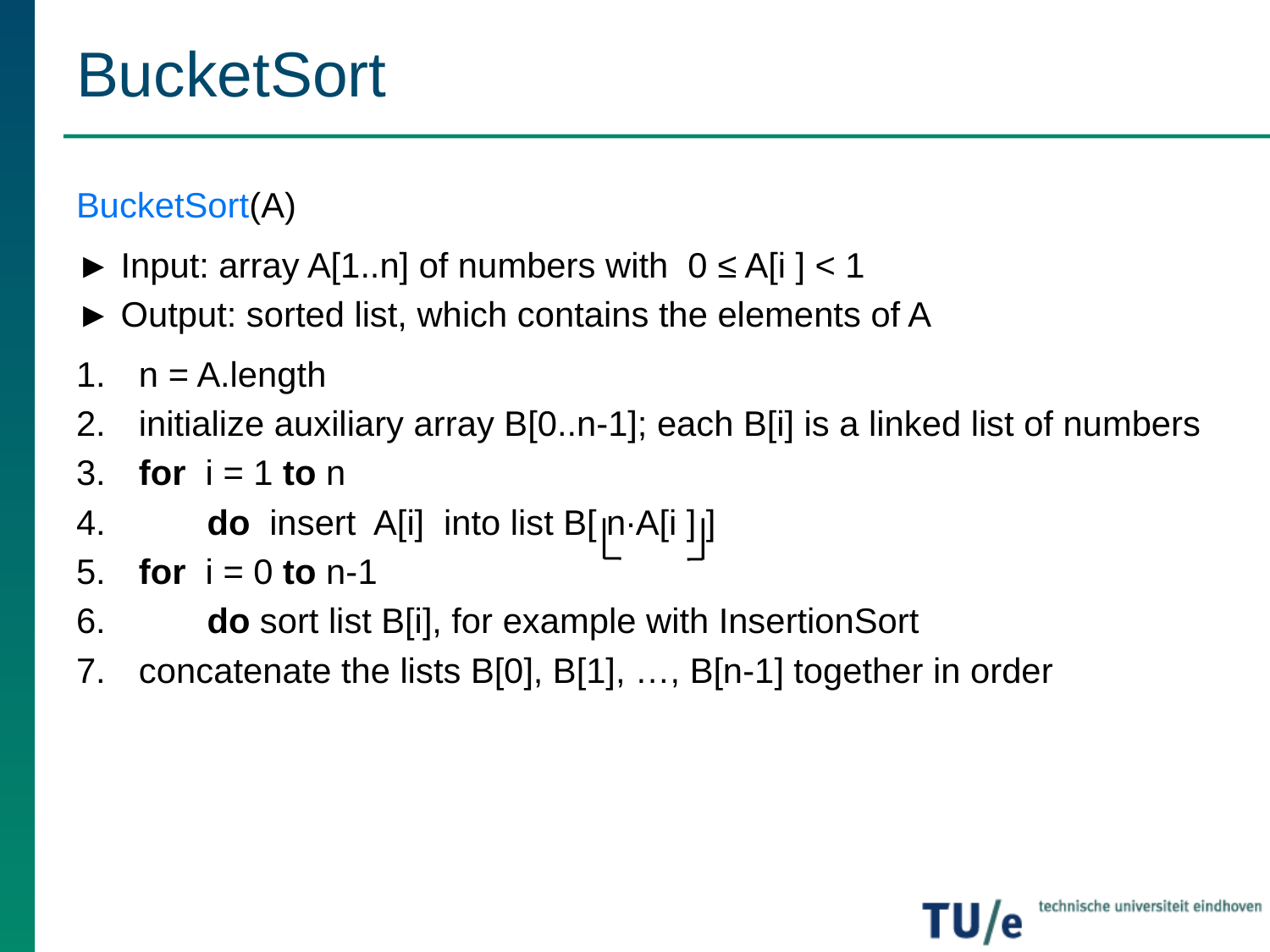

# BucketSort
BucketSort(A)
► Input: array A[1..n] of numbers with  0 ≤ A[i ] < 1
► Output: sorted list, which contains the elements of A
 n = A.length
 initialize auxiliary array B[0..n-1]; each B[i] is a linked list of numbers
 for  i = 1 to n
        do  insert  A[i]  into list B[ n∙A[i ] ]
 for  i = 0 to n-1
        do sort list B[i], for example with InsertionSort
 concatenate the lists B[0], B[1], …, B[n-1] together in order